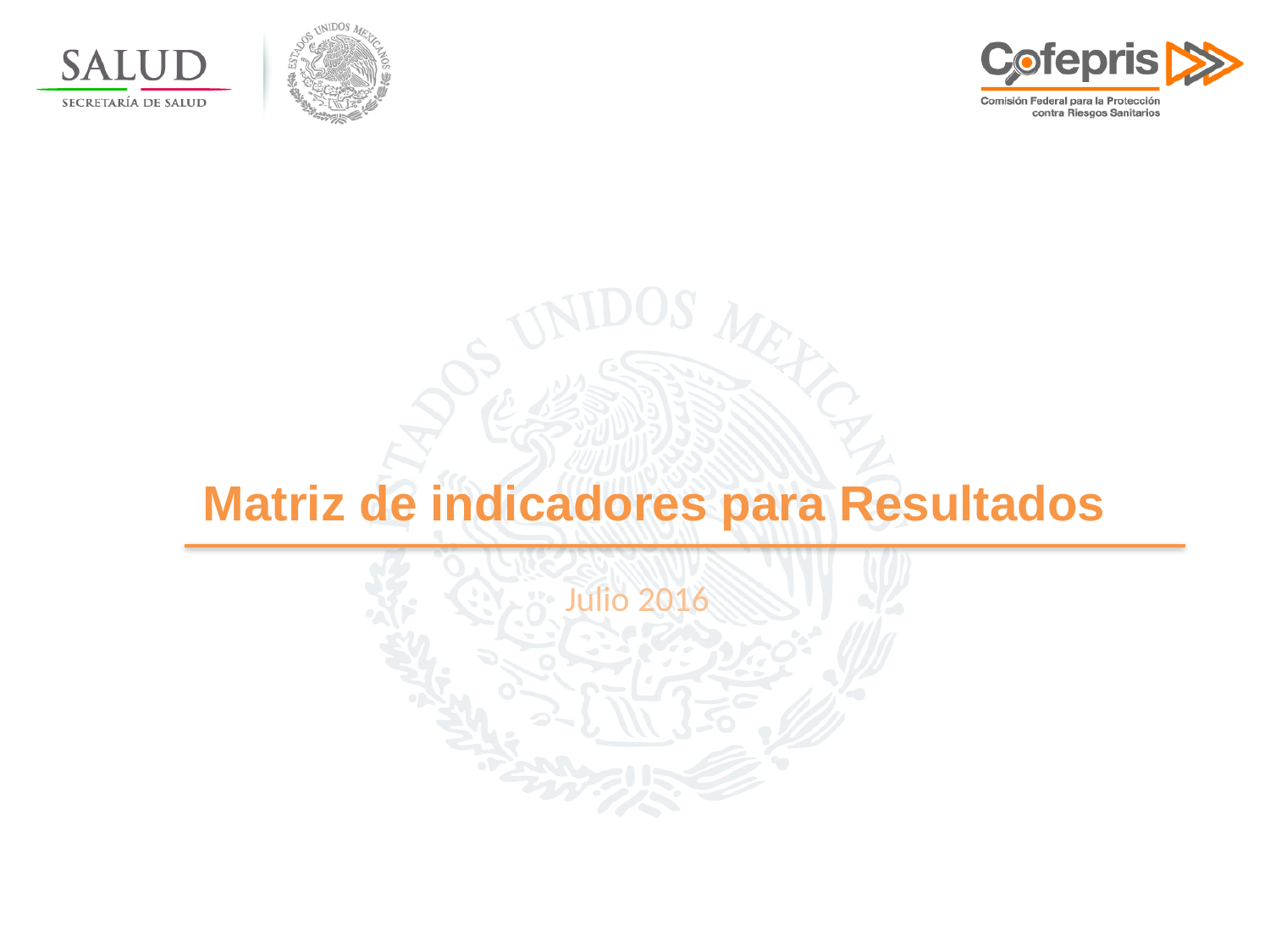

Matriz de indicadores para Resultados

Julio 2016